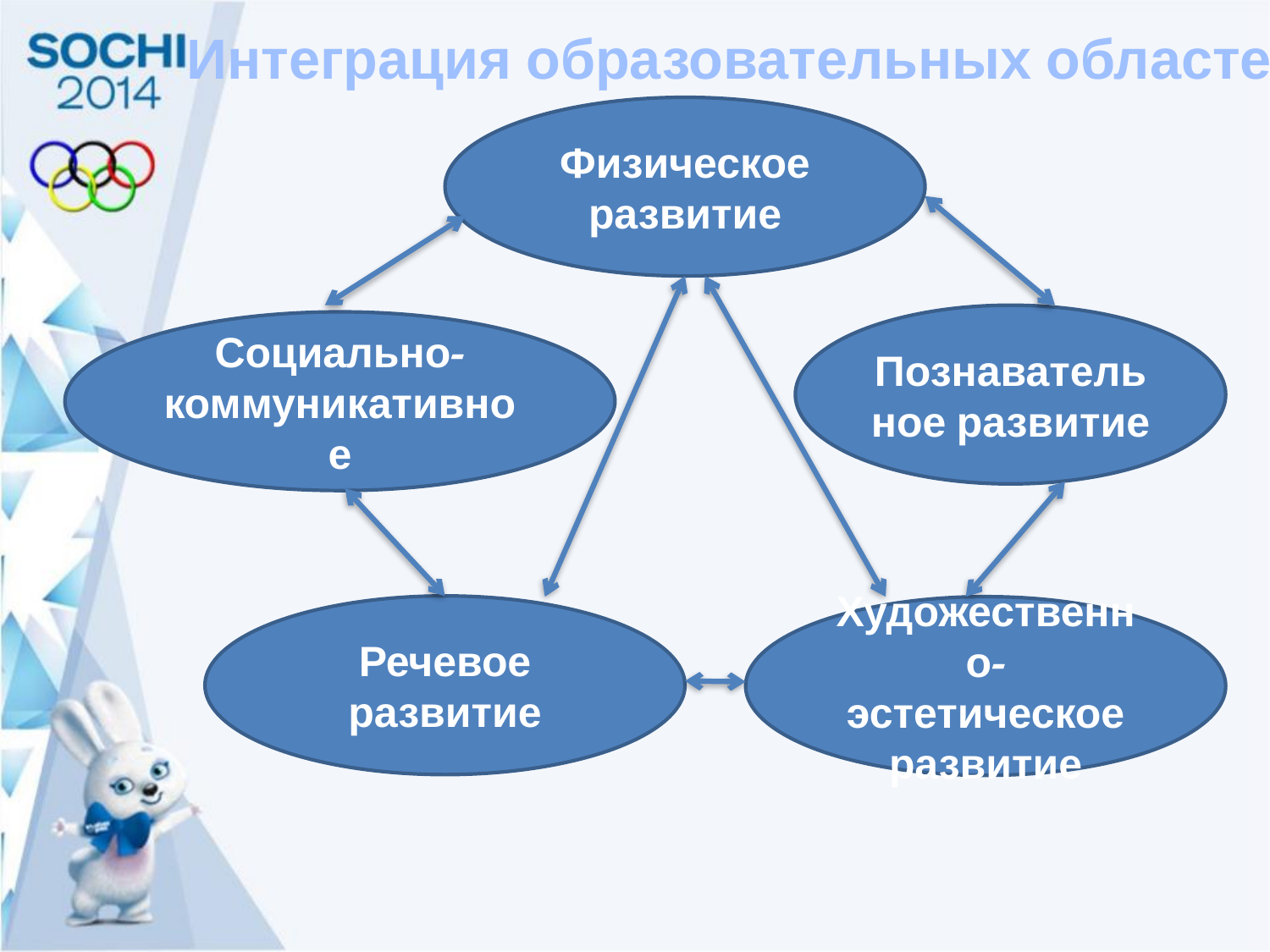

Интеграция образовательных областей
Физическое развитие
Познавательное развитие
Социально-коммуникативное
Речевое развитие
Художественно-эстетическое развитие